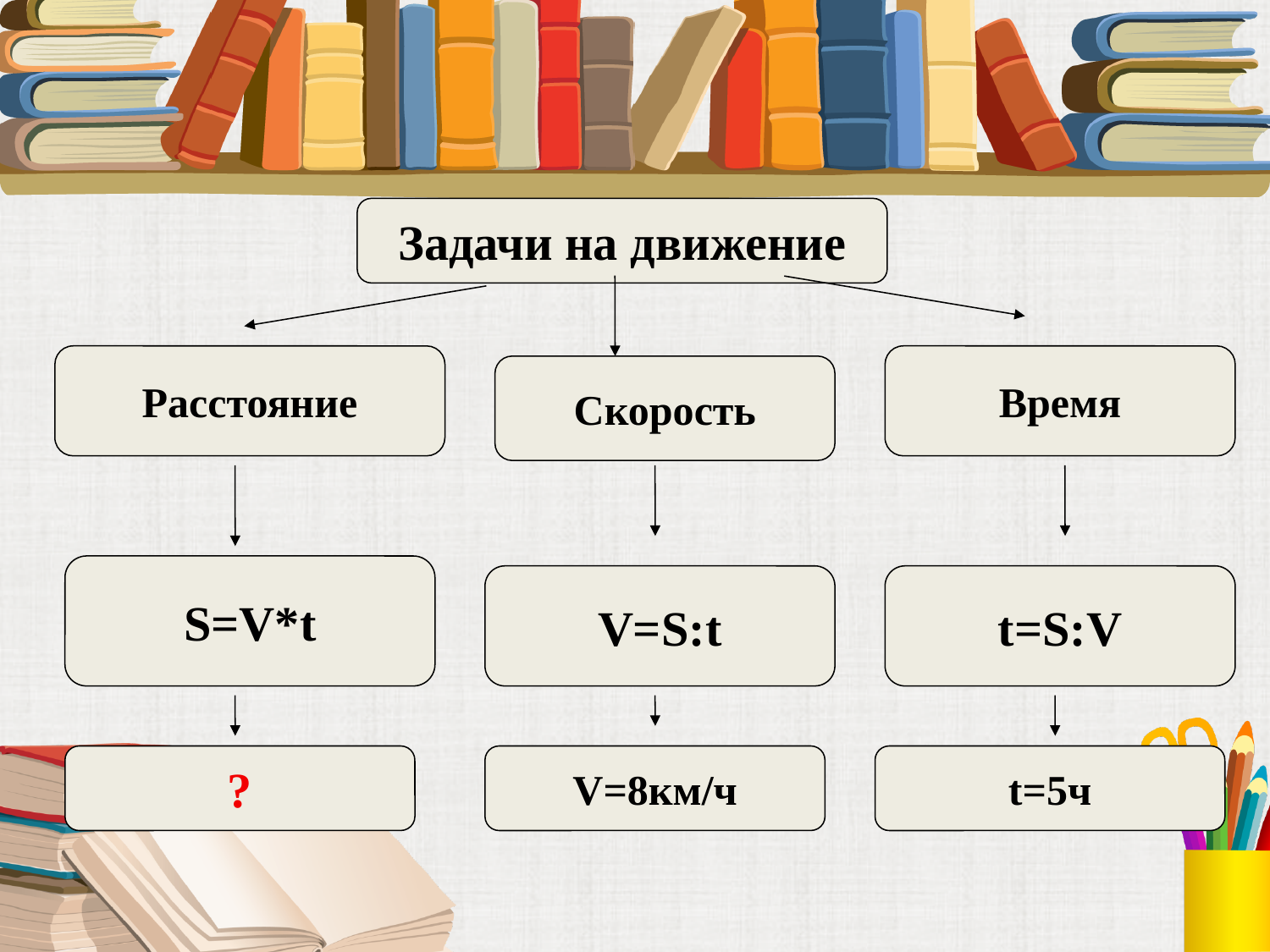

Задачи на движение

Расстояние
Время
Скорость

S=V*t
V=S:t
t=S:V

?
V=8км/ч
t=5ч